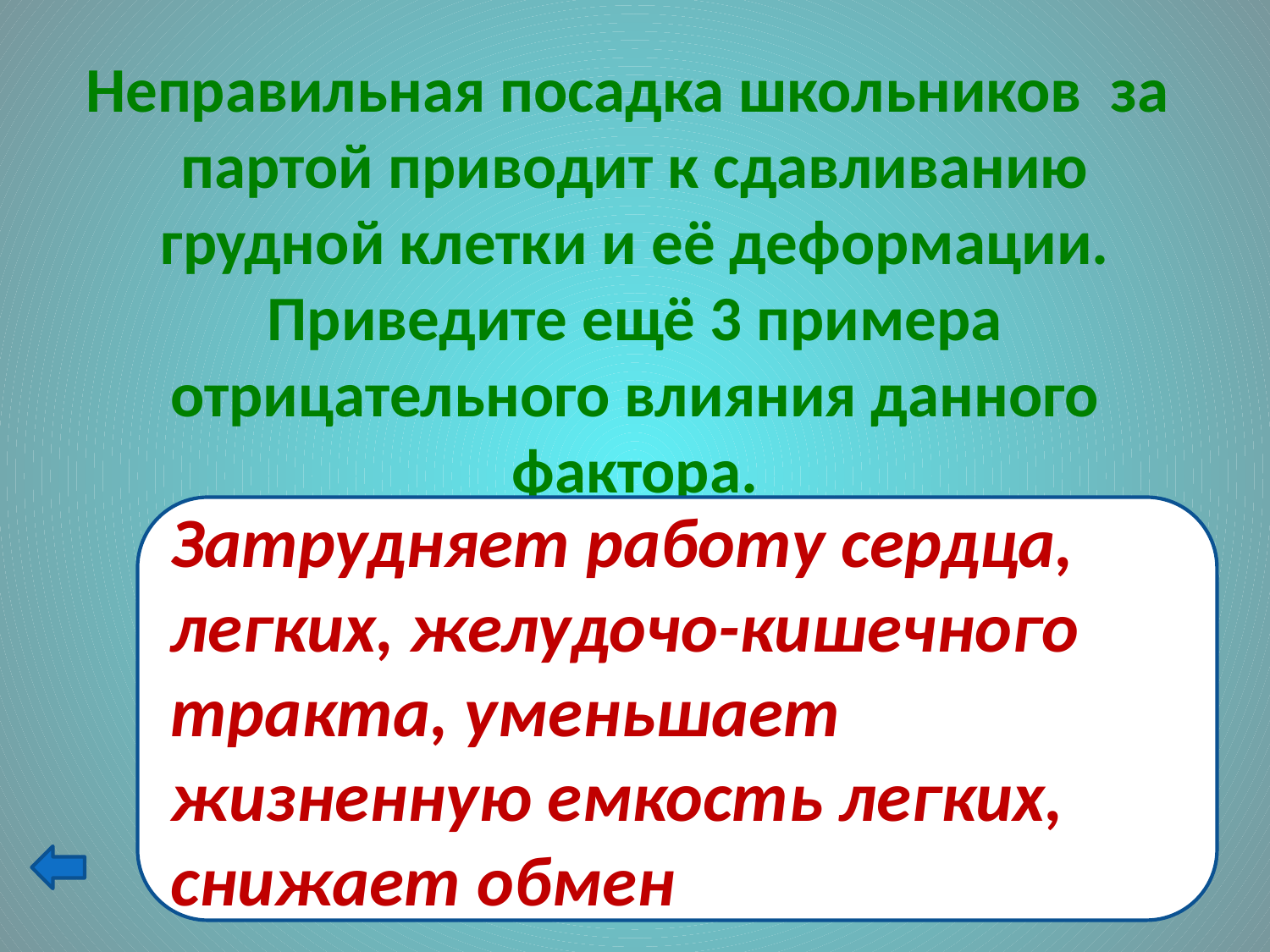

Неправильная посадка школьников  за  партой приводит к сдавливанию грудной клетки и её деформации. Приведите ещё 3 примера отрицательного влияния данного фактора.
#
Затрудняет работу сердца, легких, желудочо-кишечного тракта, уменьшает жизненную емкость легких, снижает обмен